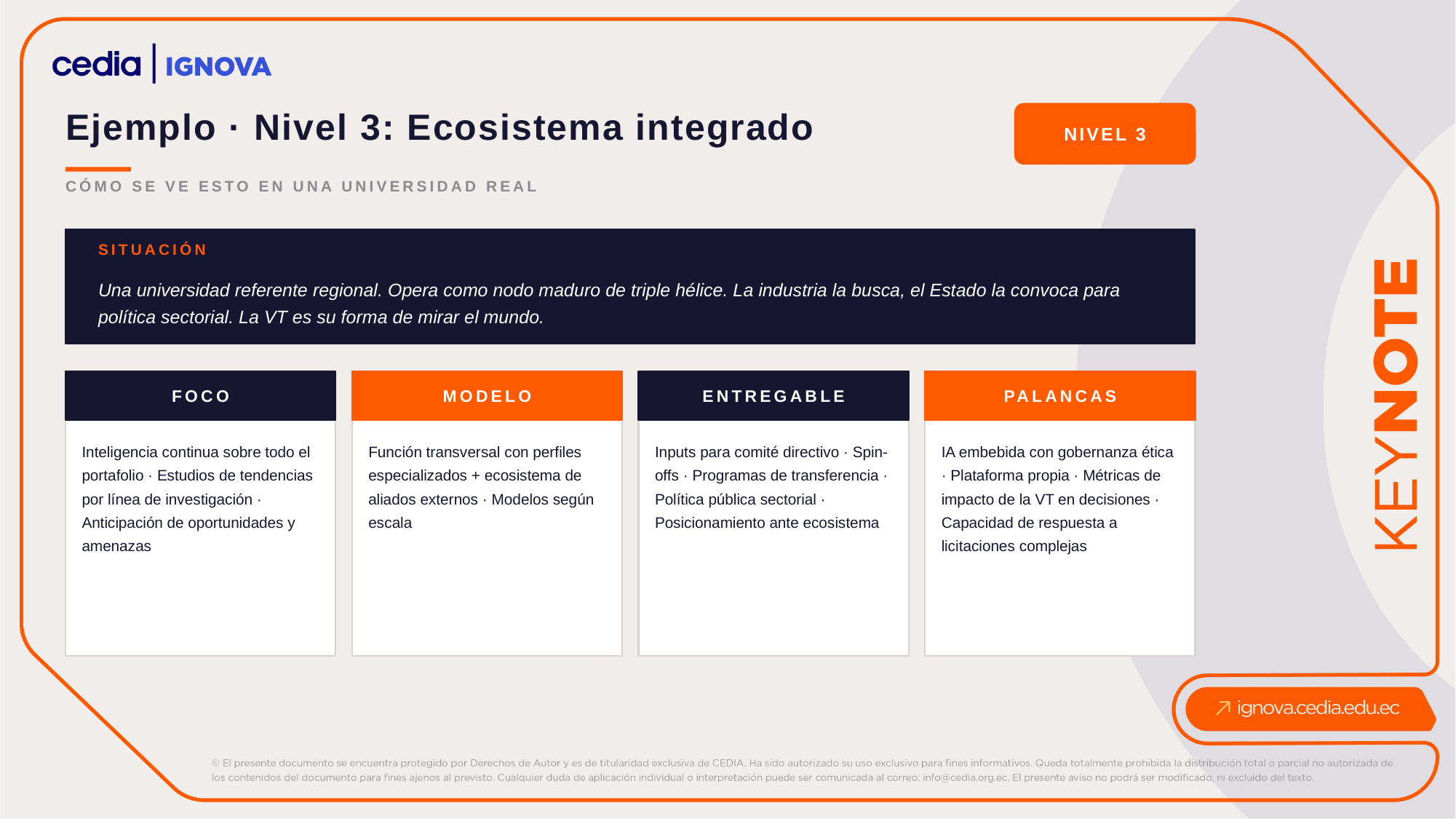

Ejemplo · Nivel 3: Ecosistema integrado

NIVEL 3

CÓMO SE VE ESTO EN UNA UNIVERSIDAD REAL

SITUACIÓN
Una universidad referente regional. Opera como nodo maduro de triple hélice. La industria la busca, el Estado la convoca para política sectorial. La VT es su forma de mirar el mundo.

FOCO

MODELO

ENTREGABLE

PALANCAS
Inteligencia continua sobre todo el portafolio · Estudios de tendencias por línea de investigación · Anticipación de oportunidades y amenazas
Función transversal con perfiles especializados + ecosistema de aliados externos · Modelos según escala
Inputs para comité directivo · Spin-offs · Programas de transferencia · Política pública sectorial · Posicionamiento ante ecosistema
IA embebida con gobernanza ética · Plataforma propia · Métricas de impacto de la VT en decisiones · Capacidad de respuesta a licitaciones complejas